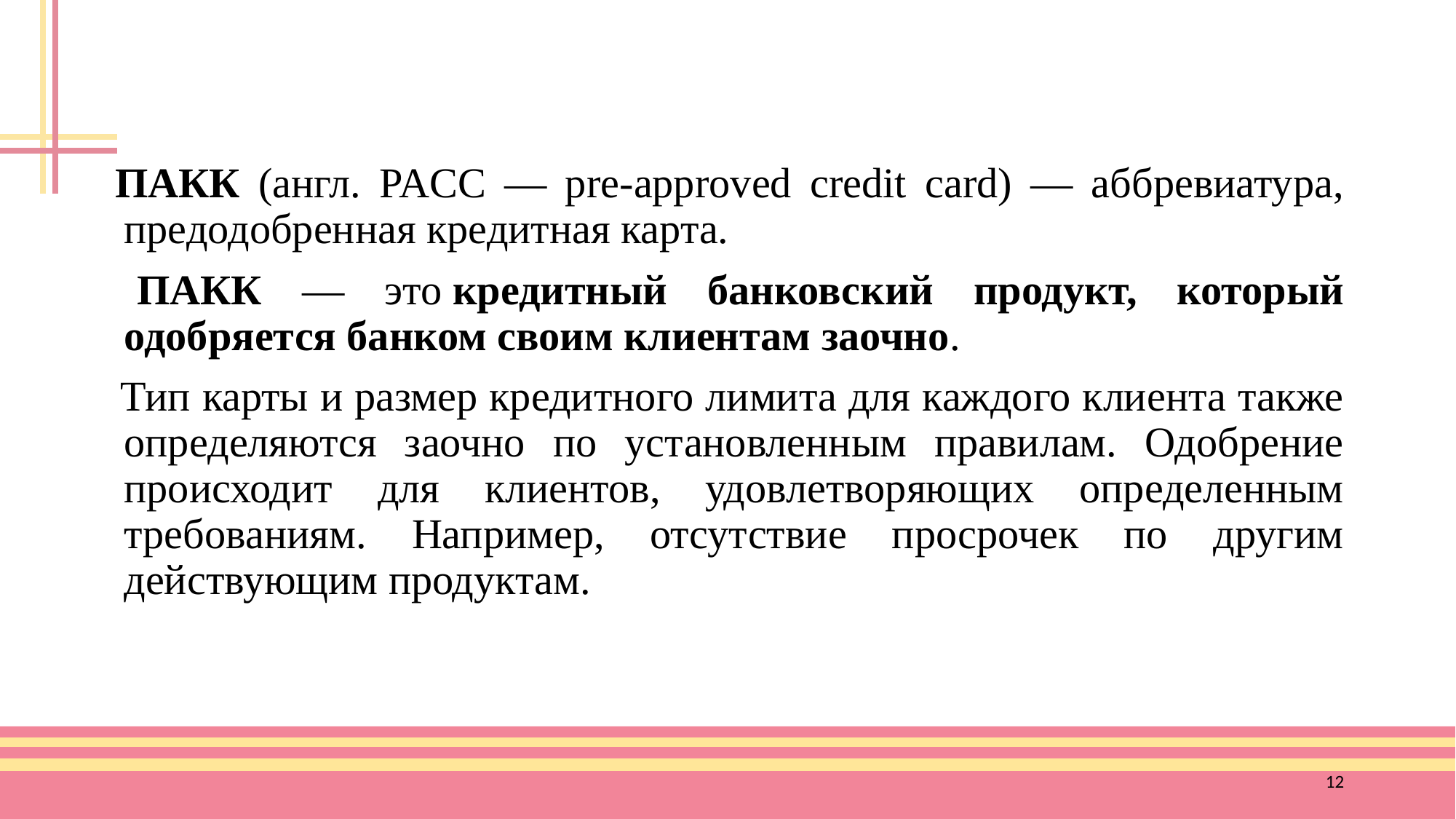

ПАКК (англ. PACC — pre-approved credit card) — аббревиатура, предодобренная кредитная карта.
 ПАКК — это кредитный банковский продукт, который одобряется банком своим клиентам заочно.
  Тип карты и размер кредитного лимита для каждого клиента также определяются заочно по установленным правилам. Одобрение происходит для клиентов, удовлетворяющих определенным требованиям. Например, отсутствие просрочек по другим действующим продуктам.
12